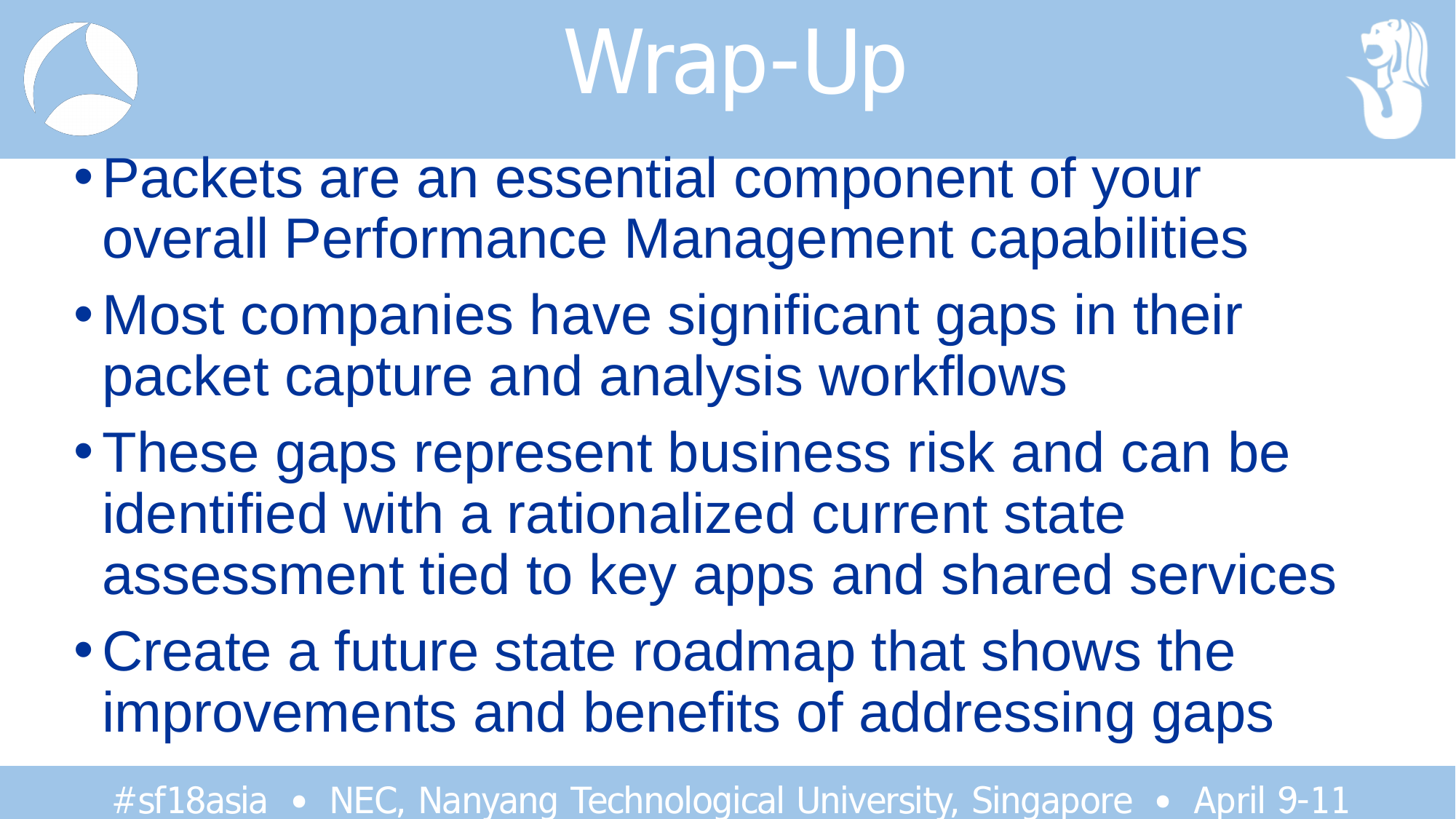

# Wrap-Up
Packets are an essential component of your overall Performance Management capabilities
Most companies have significant gaps in their packet capture and analysis workflows
These gaps represent business risk and can be identified with a rationalized current state assessment tied to key apps and shared services
Create a future state roadmap that shows the improvements and benefits of addressing gaps